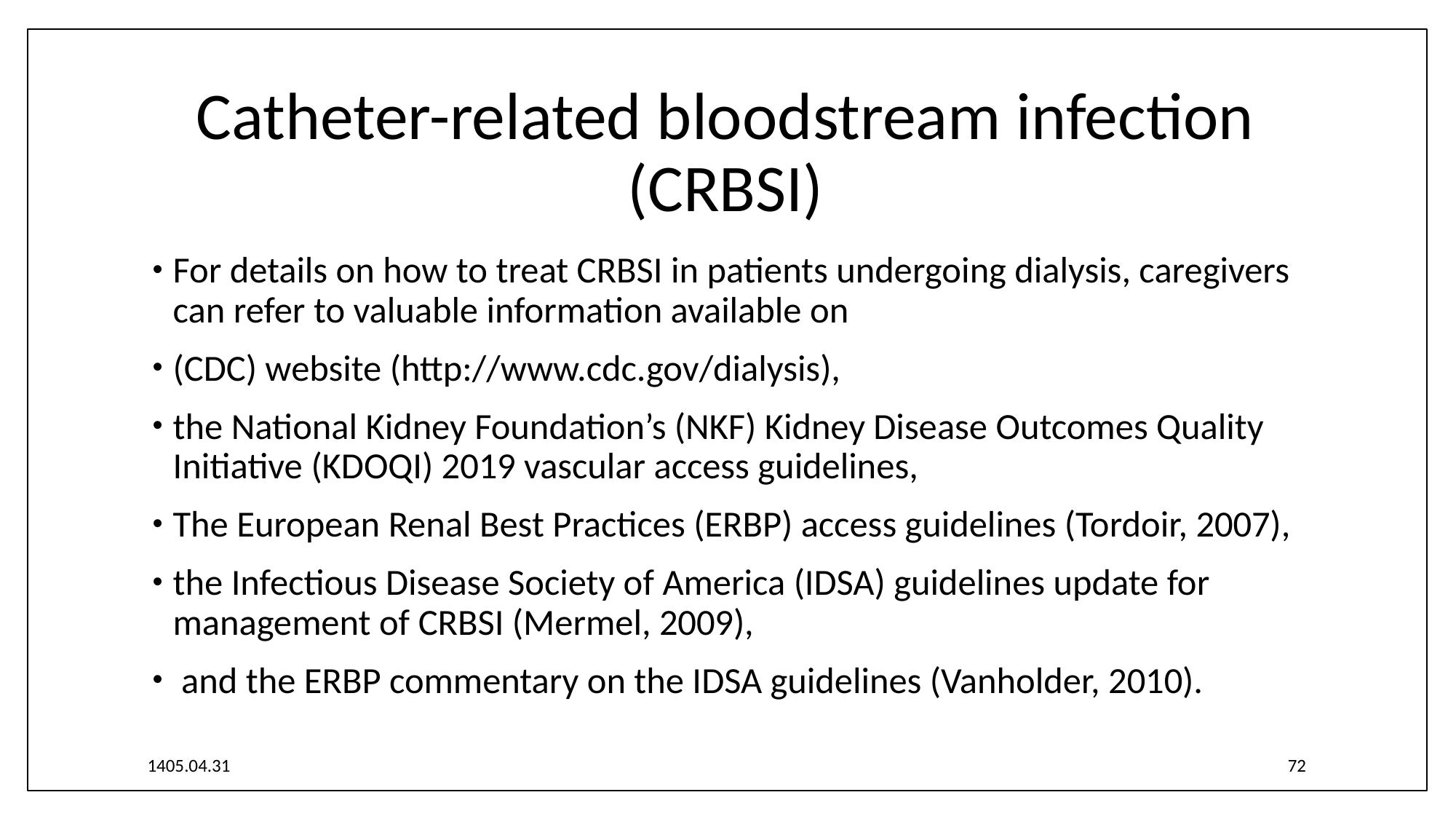

# Catheter-related bloodstream infection (CRBSI)
For details on how to treat CRBSI in patients undergoing dialysis, caregivers can refer to valuable information available on
(CDC) website (http://www.cdc.gov/dialysis),
the National Kidney Foundation’s (NKF) Kidney Disease Outcomes Quality Initiative (KDOQI) 2019 vascular access guidelines,
The European Renal Best Practices (ERBP) access guidelines (Tordoir, 2007),
the Infectious Disease Society of America (IDSA) guidelines update for management of CRBSI (Mermel, 2009),
 and the ERBP commentary on the IDSA guidelines (Vanholder, 2010).
1405.04.31
72